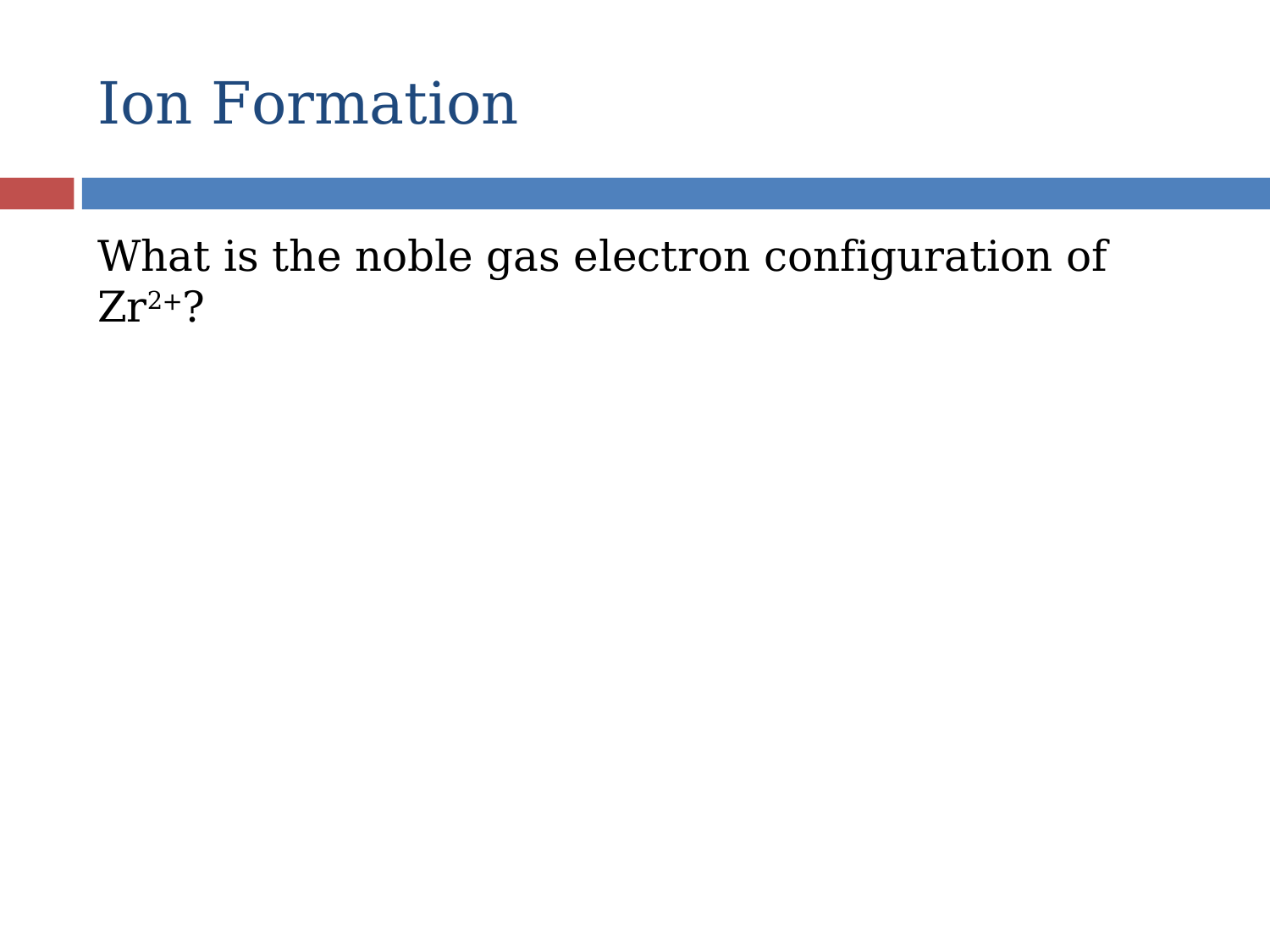

# Ion Formation
What is the noble gas electron configuration of Zr2+?